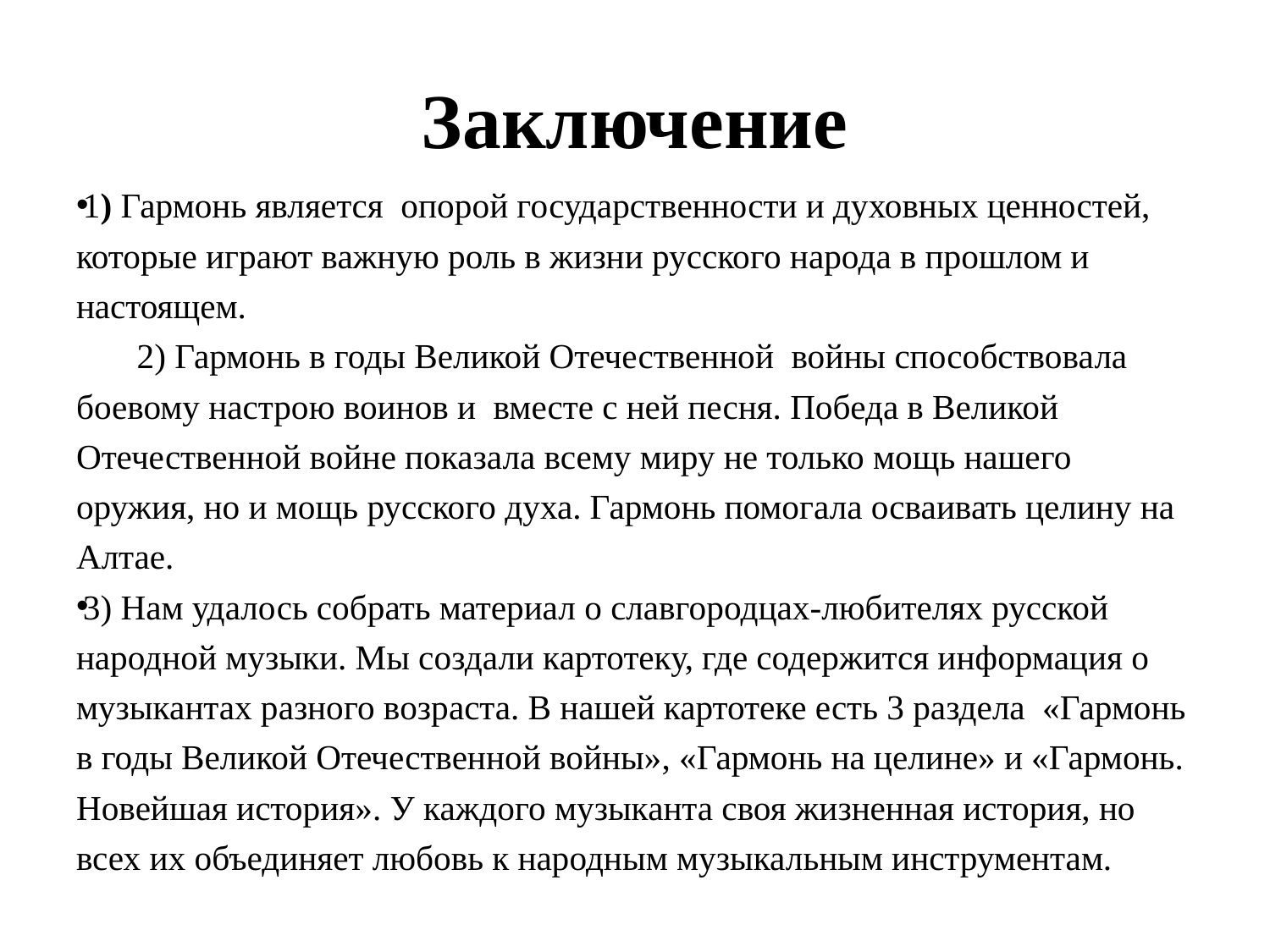

# Заключение
1) Гармонь является  опорой государственности и духовных ценностей, которые играют важную роль в жизни русского народа в прошлом и настоящем.
       2) Гармонь в годы Великой Отечественной  войны способствовала боевому настрою воинов и  вместе с ней песня. Победа в Великой Отечественной войне показала всему миру не только мощь нашего оружия, но и мощь русского духа. Гармонь помогала осваивать целину на Алтае.
3) Нам удалось собрать материал о славгородцах-любителях русской народной музыки. Мы создали картотеку, где содержится информация о музыкантах разного возраста. В нашей картотеке есть 3 раздела  «Гармонь в годы Великой Отечественной войны», «Гармонь на целине» и «Гармонь. Новейшая история». У каждого музыканта своя жизненная история, но всех их объединяет любовь к народным музыкальным инструментам.